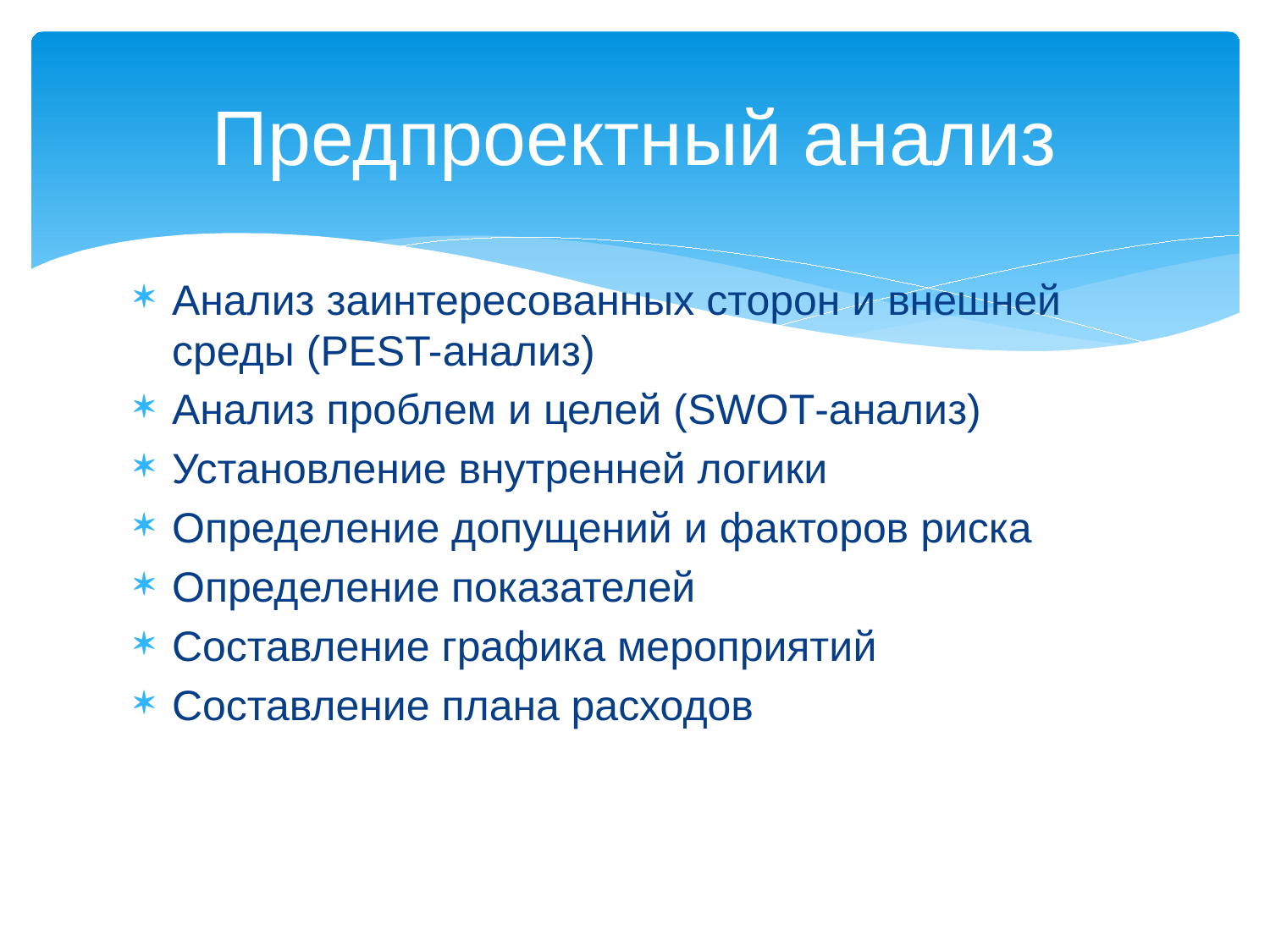

# Предпроектный анализ
Анализ заинтересованных сторон и внешней среды (PEST-анализ)
Анализ проблем и целей (SWOT-анализ)
Установление внутренней логики
Определение допущений и факторов риска
Определение показателей
Составление графика мероприятий
Составление плана расходов